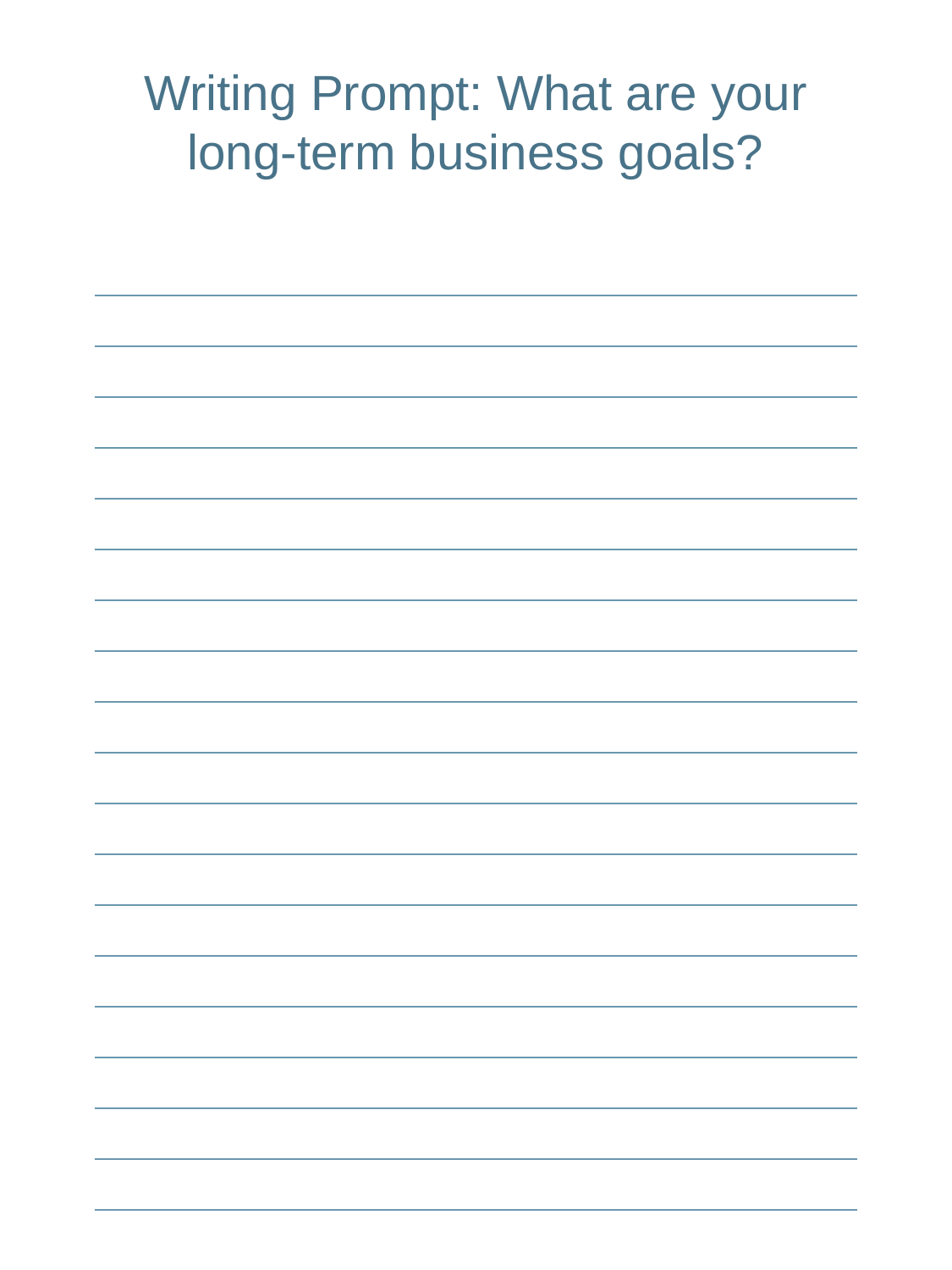

Writing Prompt: What are your long-term business goals?
|  |
| --- |
|  |
|  |
|  |
|  |
|  |
|  |
|  |
|  |
|  |
|  |
|  |
|  |
|  |
|  |
|  |
|  |
|  |